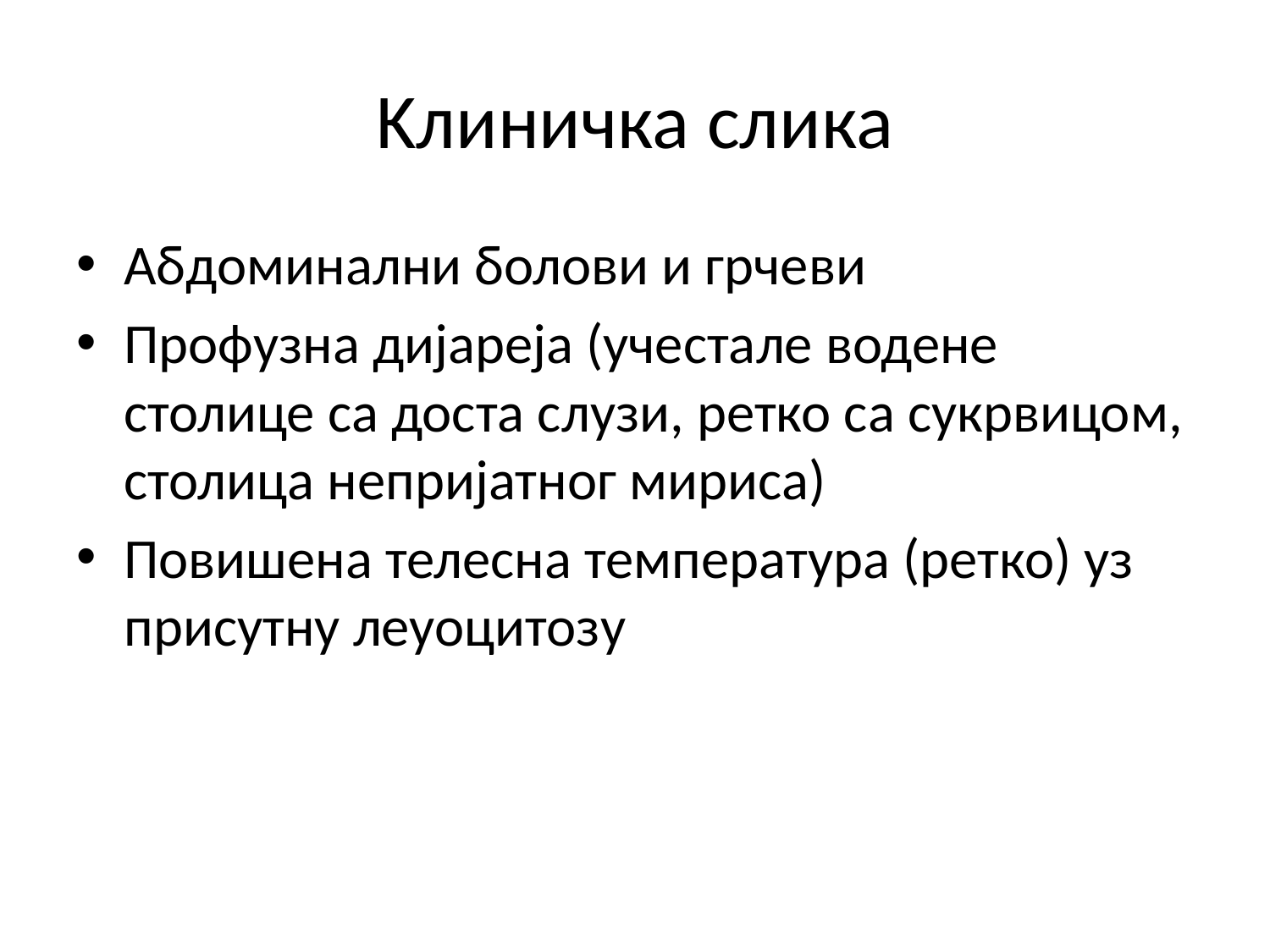

# Kлиничка слика
Абдоминални болови и грчеви
Профузна дијареја (учестале водене столице са доста слузи, ретко са сукрвицом, столица непријатног мириса)
Повишена телесна температура (ретко) уз присутну леуоцитозу